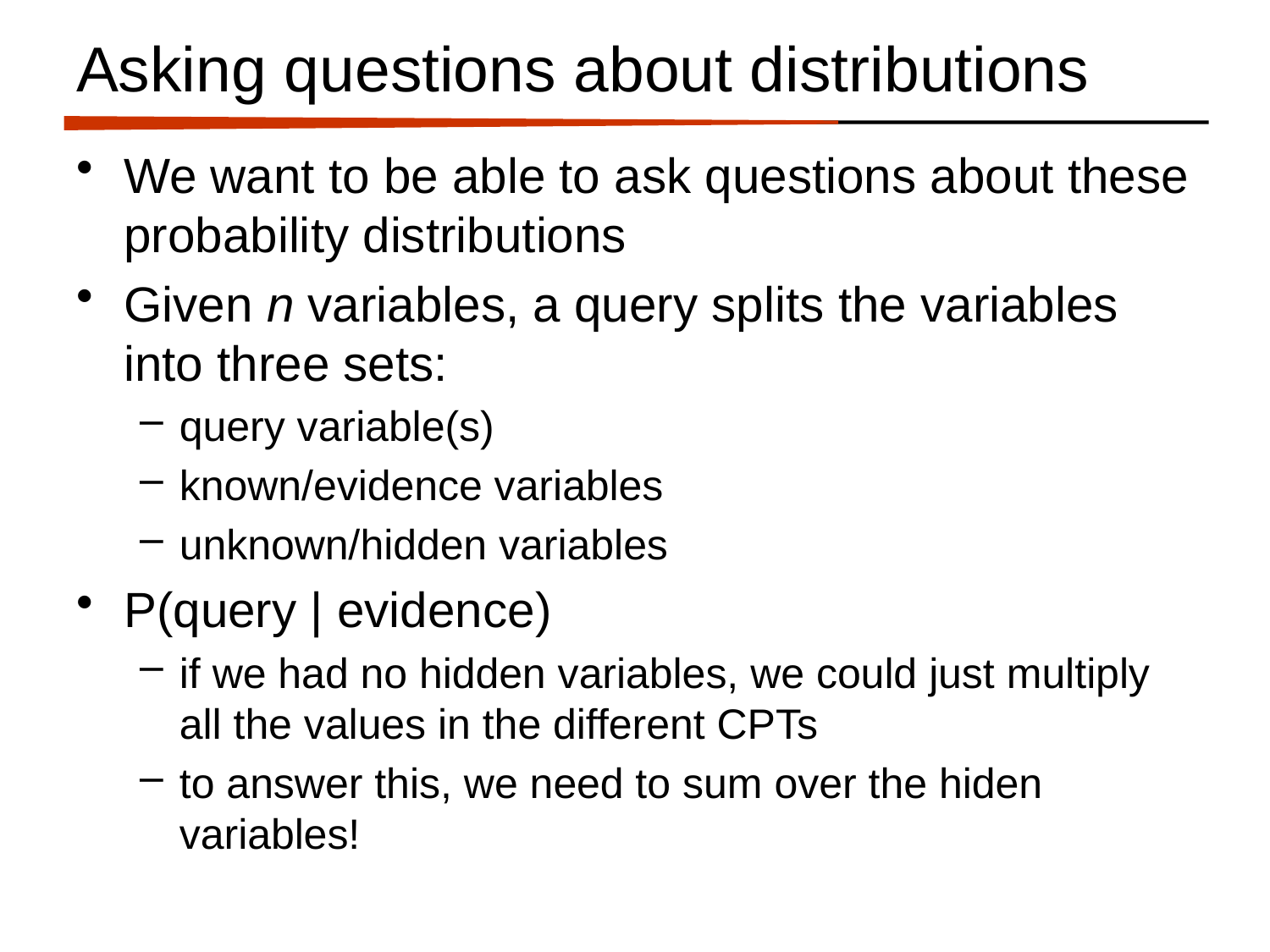

# Asking questions about distributions
We want to be able to ask questions about these probability distributions
Given n variables, a query splits the variables into three sets:
query variable(s)
known/evidence variables
unknown/hidden variables
P(query | evidence)
if we had no hidden variables, we could just multiply all the values in the different CPTs
to answer this, we need to sum over the hiden variables!